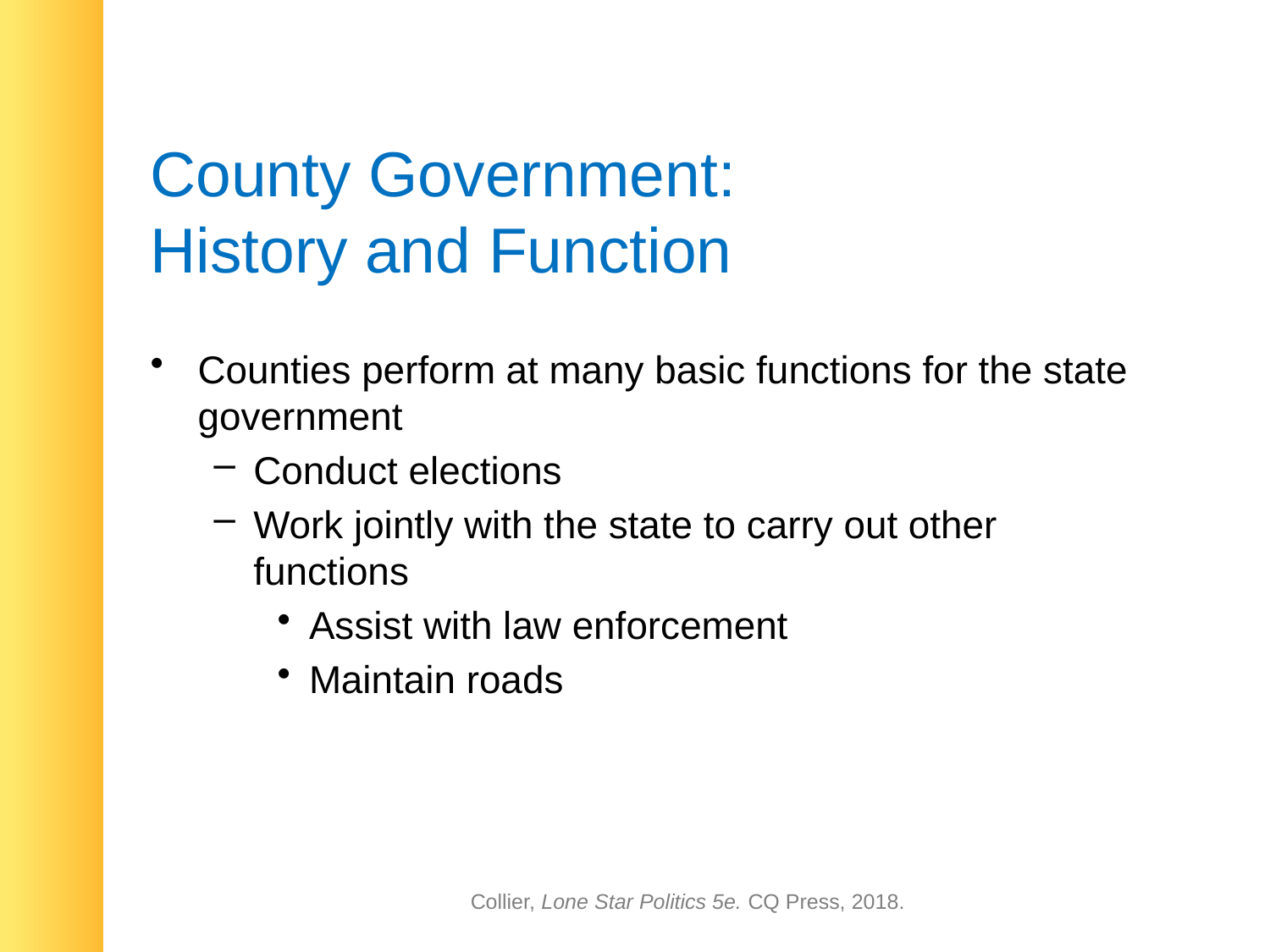

# County Government: History and Function
Counties perform at many basic functions for the state government
Conduct elections
Work jointly with the state to carry out other functions
Assist with law enforcement
Maintain roads
Collier, Lone Star Politics 5e. CQ Press, 2018.